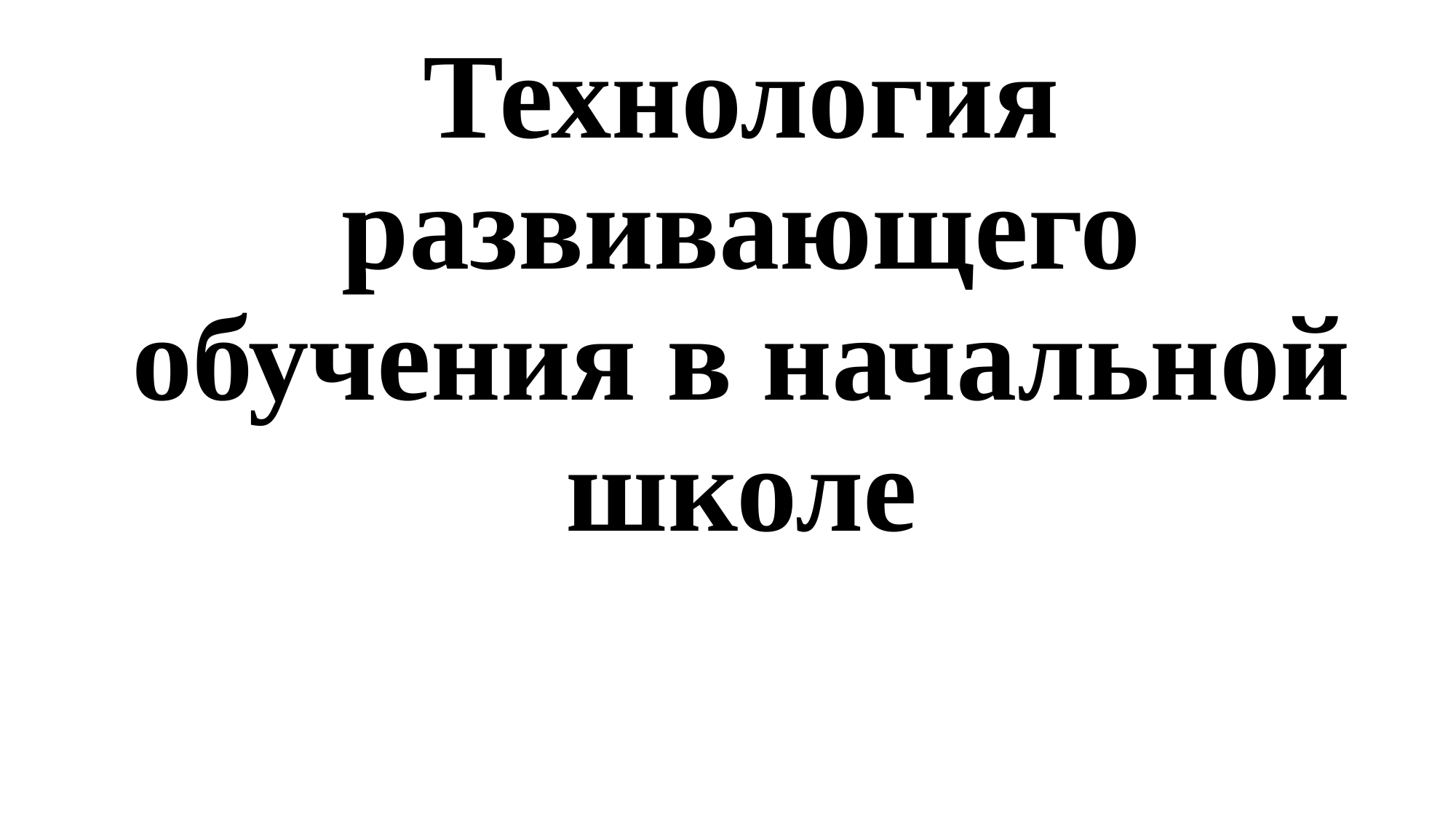

# Технология развивающего обучения в начальной школе